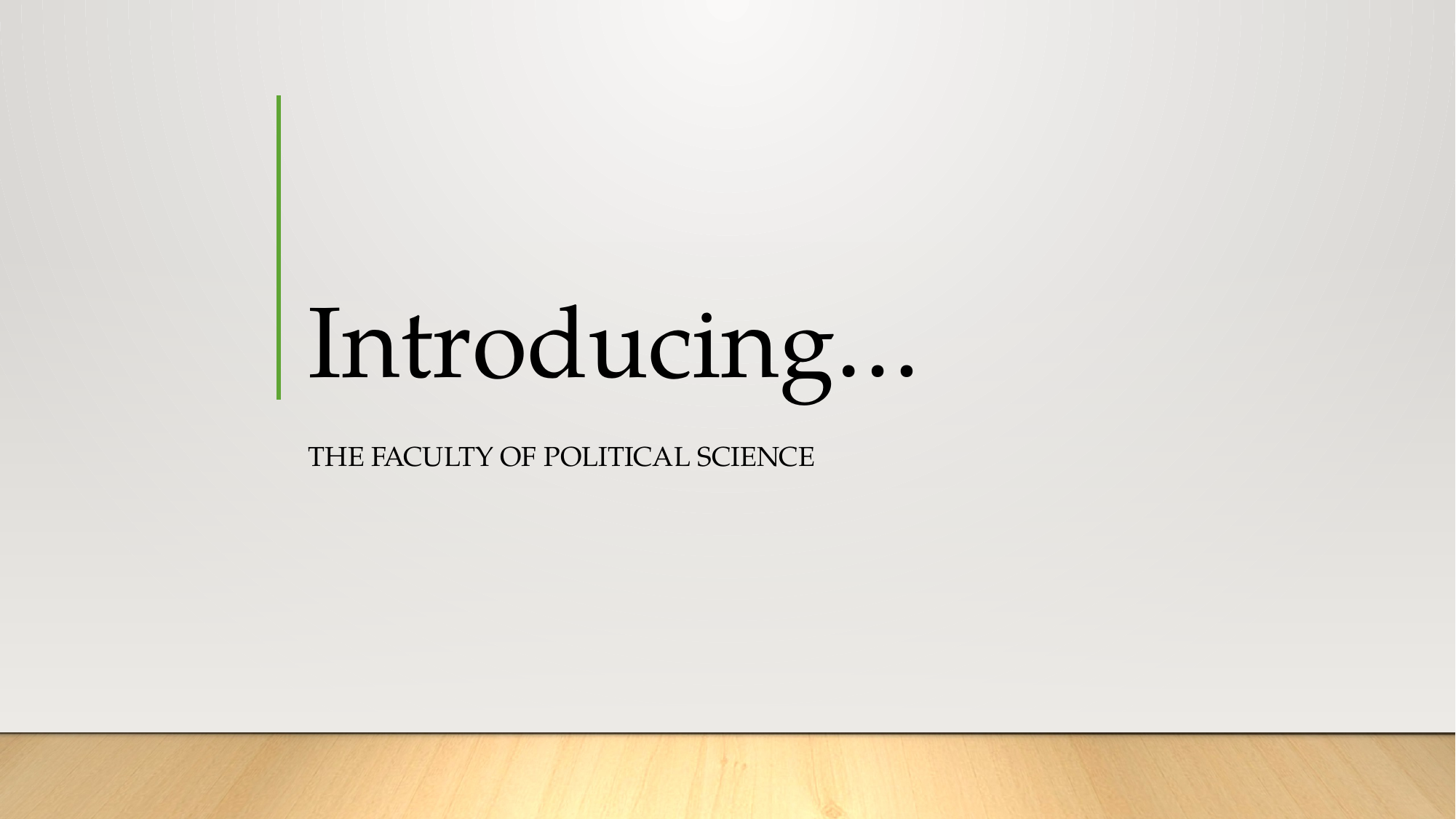

# Introducing…
The Faculty of Political Science